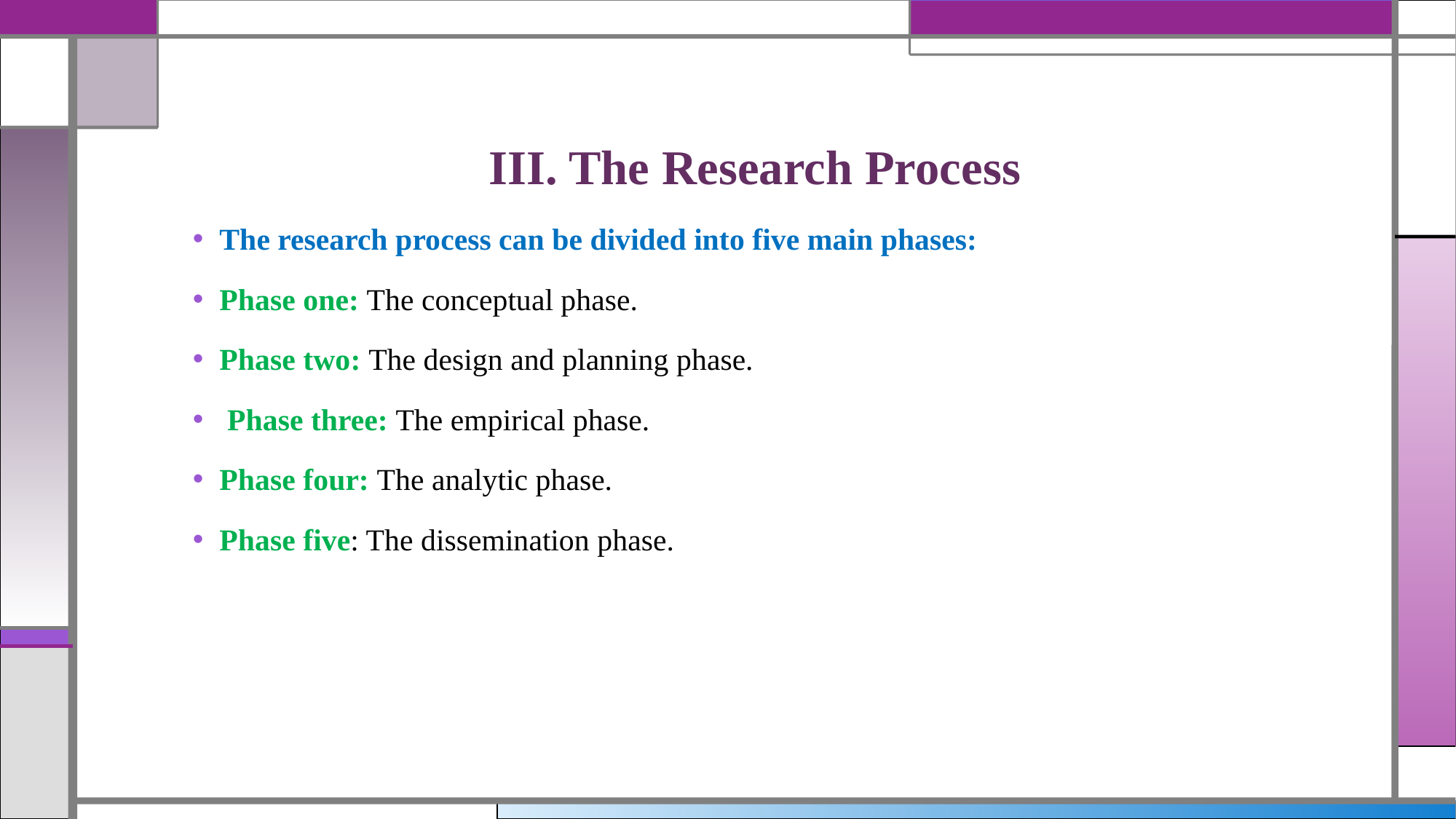

# III. The Research Process
The research process can be divided into five main phases:
Phase one: The conceptual phase.
Phase two: The design and planning phase.
 Phase three: The empirical phase.
Phase four: The analytic phase.
Phase five: The dissemination phase.